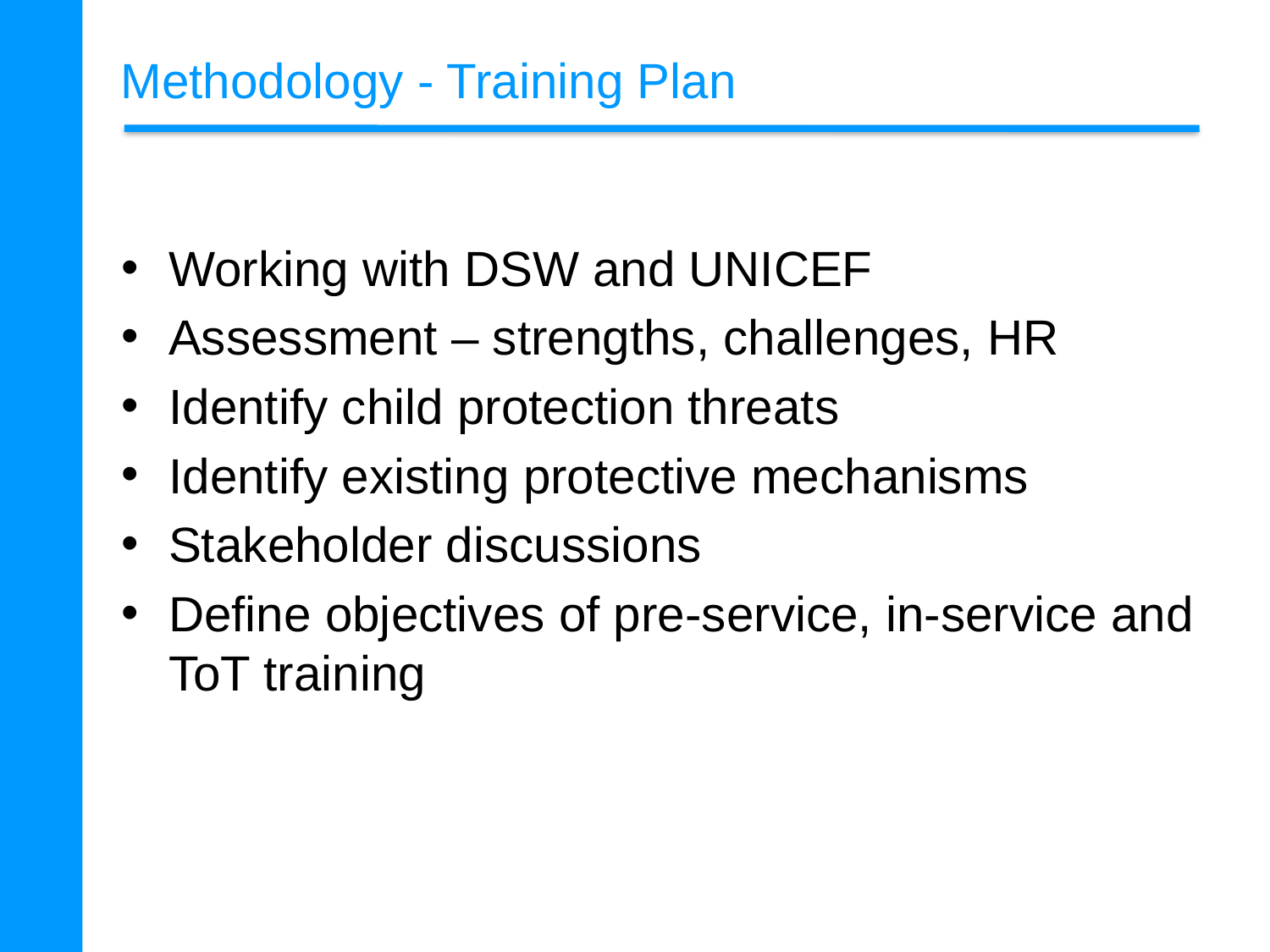

# Methodology - Training Plan
Working with DSW and UNICEF
Assessment – strengths, challenges, HR
Identify child protection threats
Identify existing protective mechanisms
Stakeholder discussions
Define objectives of pre-service, in-service and ToT training